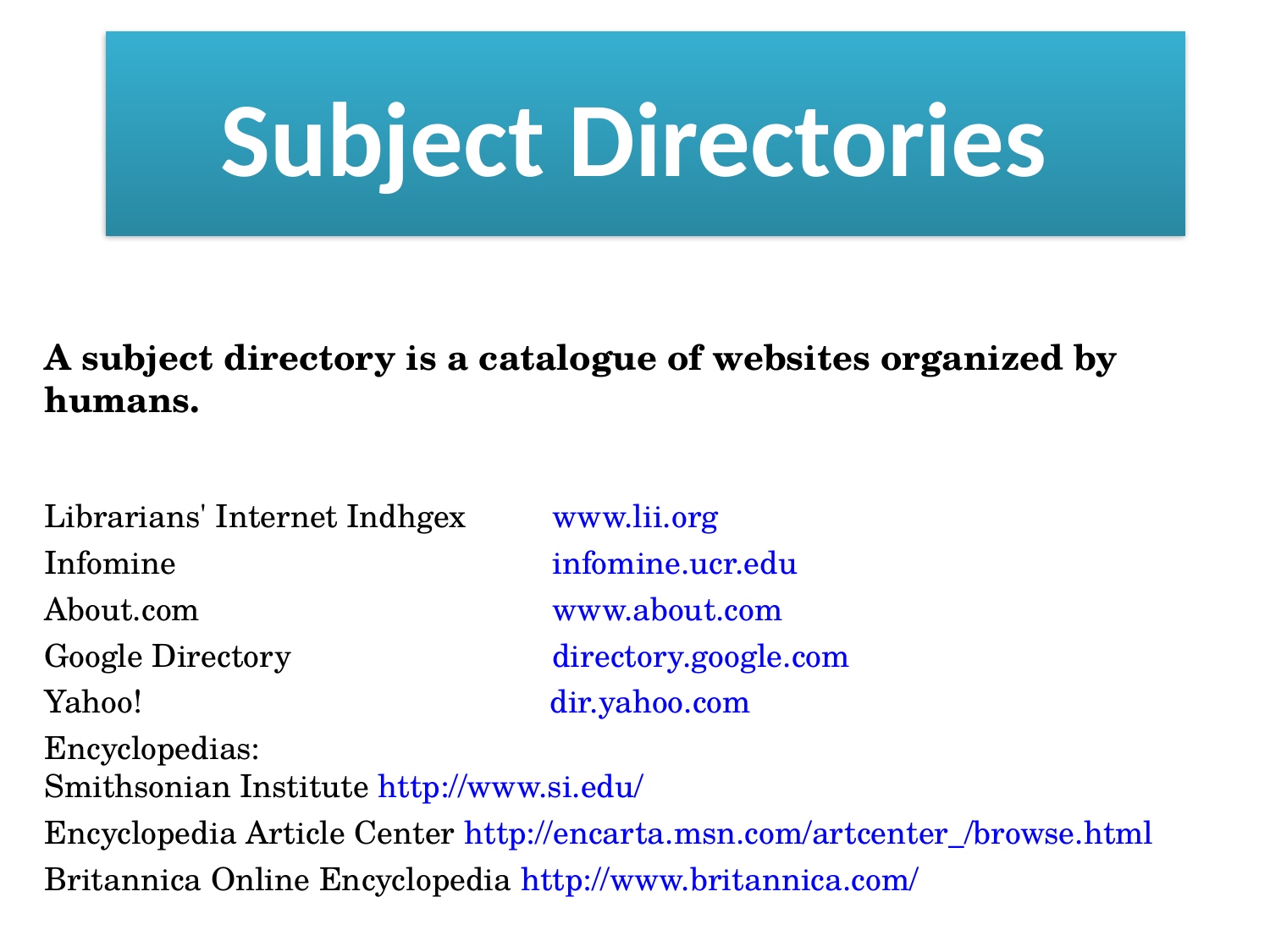

# Subject Directories
A subject directory is a catalogue of websites organized by humans.

Librarians' Internet Indhgex 	www.lii.org
Infomine 			infomine.ucr.edu
About.com 			www.about.com
Google Directory 		directory.google.com
Yahoo! 			              dir.yahoo.com
Encyclopedias:
Smithsonian Institute http://www.si.edu/
Encyclopedia Article Center http://encarta.msn.com/artcenter_/browse.html
Britannica Online Encyclopedia http://www.britannica.com/